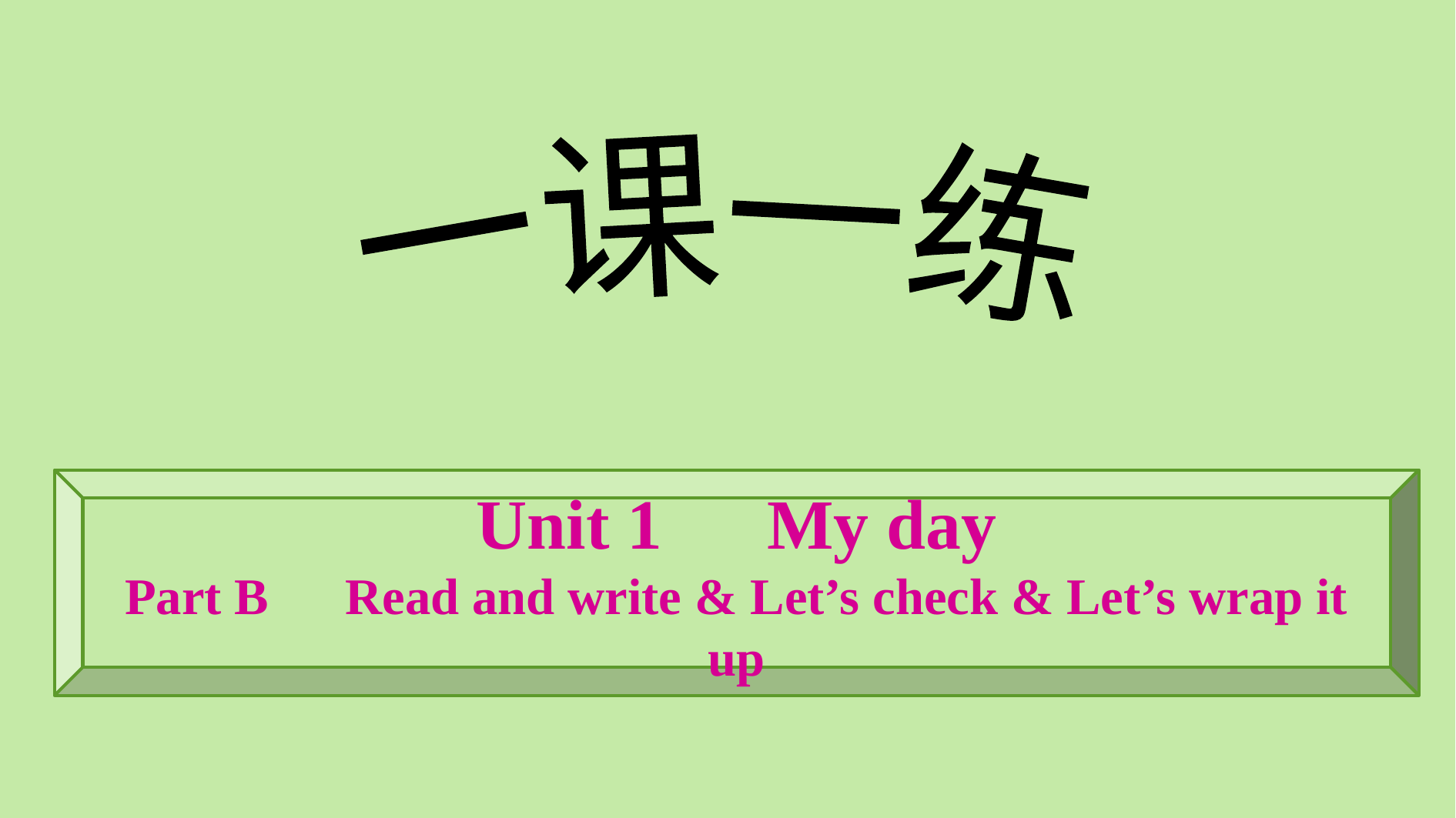

Unit 1　My day
Part B　Read and write & Let’s check & Let’s wrap it up